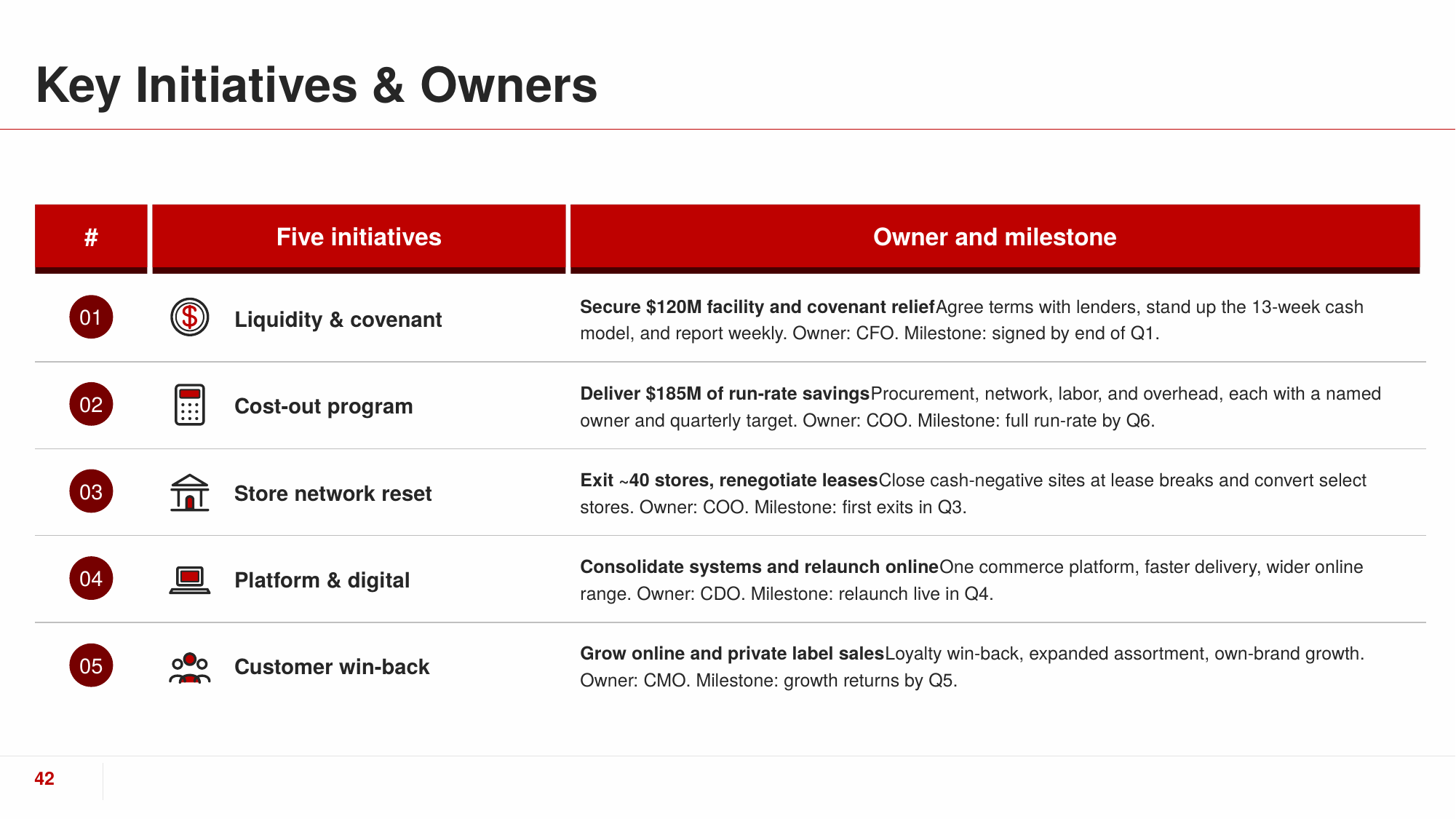

# Key Initiatives & Owners
|  |  |  |  |
| --- | --- | --- | --- |
|  | Liquidity & covenant | Secure $120M facility and covenant reliefAgree terms with lenders, stand up the 13-week cash model, and report weekly. Owner: CFO. Milestone: signed by end of Q1. |  |
|  | Cost-out program | Deliver $185M of run-rate savingsProcurement, network, labor, and overhead, each with a named owner and quarterly target. Owner: COO. Milestone: full run-rate by Q6. |  |
|  | Store network reset | Exit ~40 stores, renegotiate leasesClose cash-negative sites at lease breaks and convert select stores. Owner: COO. Milestone: first exits in Q3. |  |
|  | Platform & digital | Consolidate systems and relaunch onlineOne commerce platform, faster delivery, wider online range. Owner: CDO. Milestone: relaunch live in Q4. |  |
|  | Customer win-back | Grow online and private label salesLoyalty win-back, expanded assortment, own-brand growth. Owner: CMO. Milestone: growth returns by Q5. |  |

#

Five initiatives

Owner and milestone

01

02

03

04

05
42